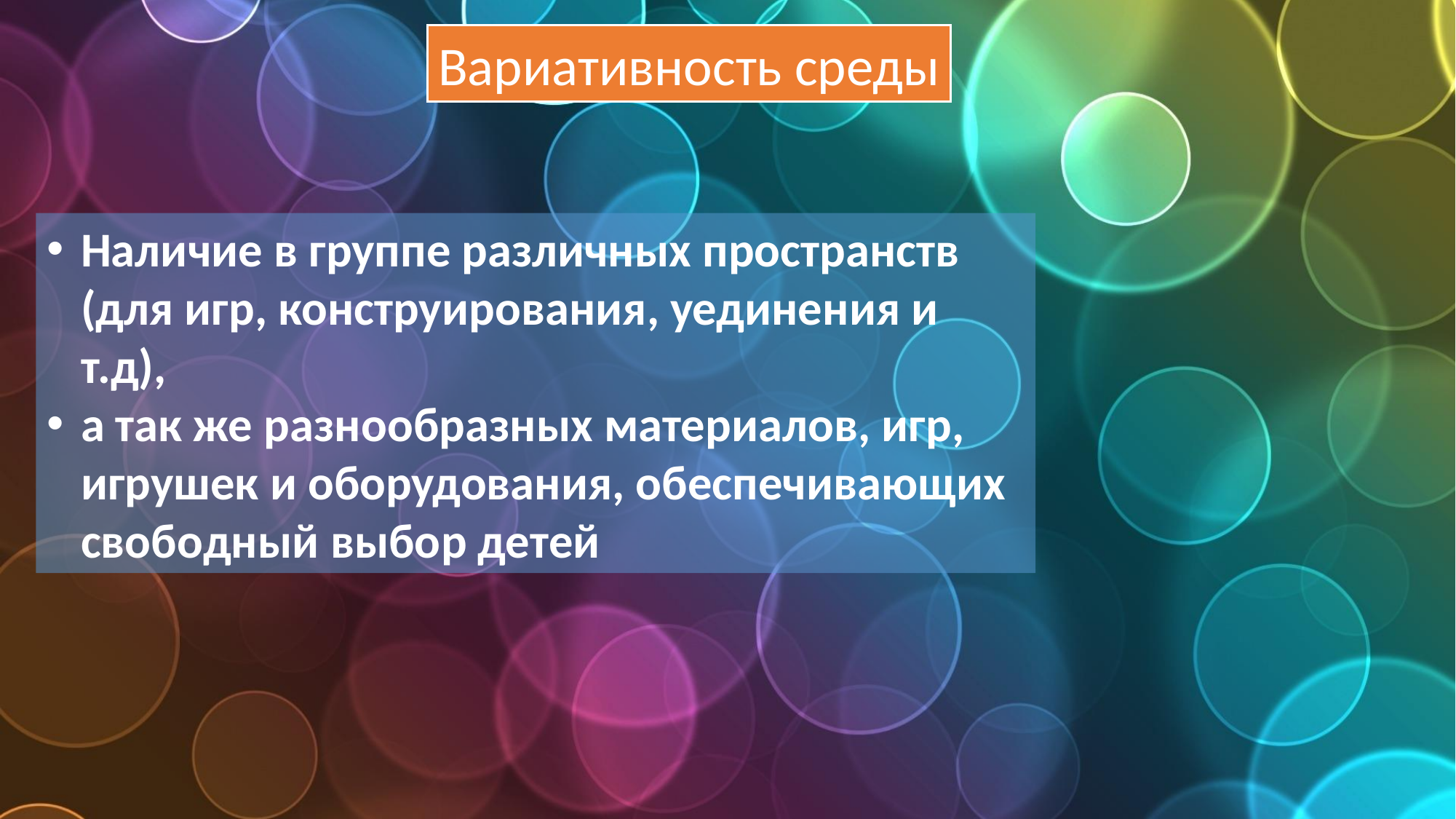

Вариативность среды
Наличие в группе различных пространств (для игр, конструирования, уединения и т.д),
а так же разнообразных материалов, игр, игрушек и оборудования, обеспечивающих свободный выбор детей